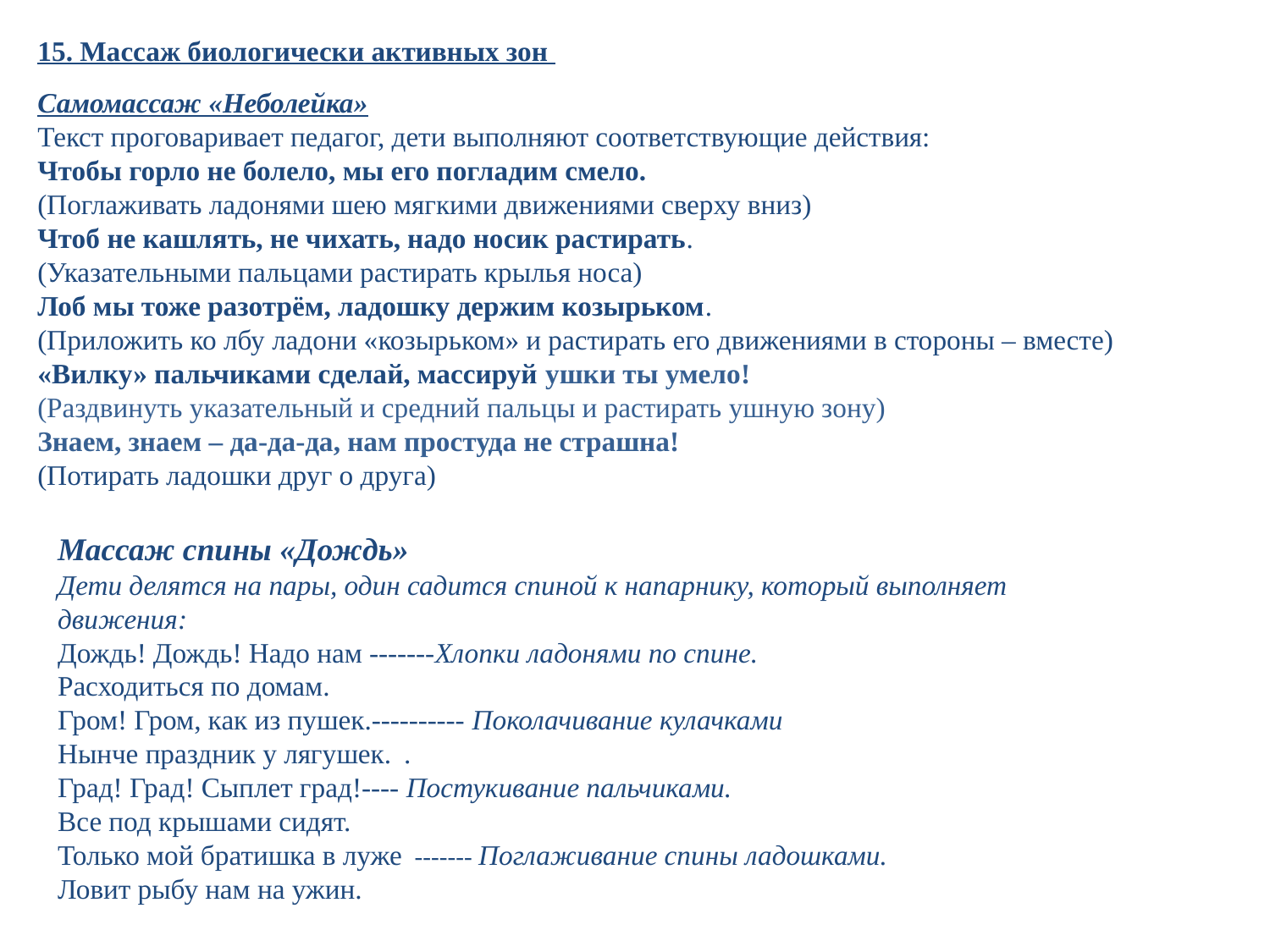

15. Массаж биологически активных зон
Самомассаж «Неболейка»
Текст проговаривает педагог, дети выполняют соответствующие действия:
Чтобы горло не болело, мы его погладим смело.
(Поглаживать ладонями шею мягкими движениями сверху вниз)
Чтоб не кашлять, не чихать, надо носик растирать.
(Указательными пальцами растирать крылья носа)
Лоб мы тоже разотрём, ладошку держим козырьком.
(Приложить ко лбу ладони «козырьком» и растирать его движениями в стороны – вместе)
«Вилку» пальчиками сделай, массируй ушки ты умело!
(Раздвинуть указательный и средний пальцы и растирать ушную зону)
Знаем, знаем – да-да-да, нам простуда не страшна!
(Потирать ладошки друг о друга)

Массаж спины «Дождь»
Дети делятся на пары, один садится спиной к напарнику, который выполняет движения:
Дождь! Дождь! Надо нам -------Хлопки ладонями по спине.
Расходиться по домам.
Гром! Гром, как из пушек.---------- Поколачивание кулачками
Нынче праздник у лягушек.  .
Град! Град! Сыплет град!---- Постукивание пальчиками.
Все под крышами сидят.
Только мой братишка в луже  ------- Поглаживание спины ладошками.
Ловит рыбу нам на ужин.